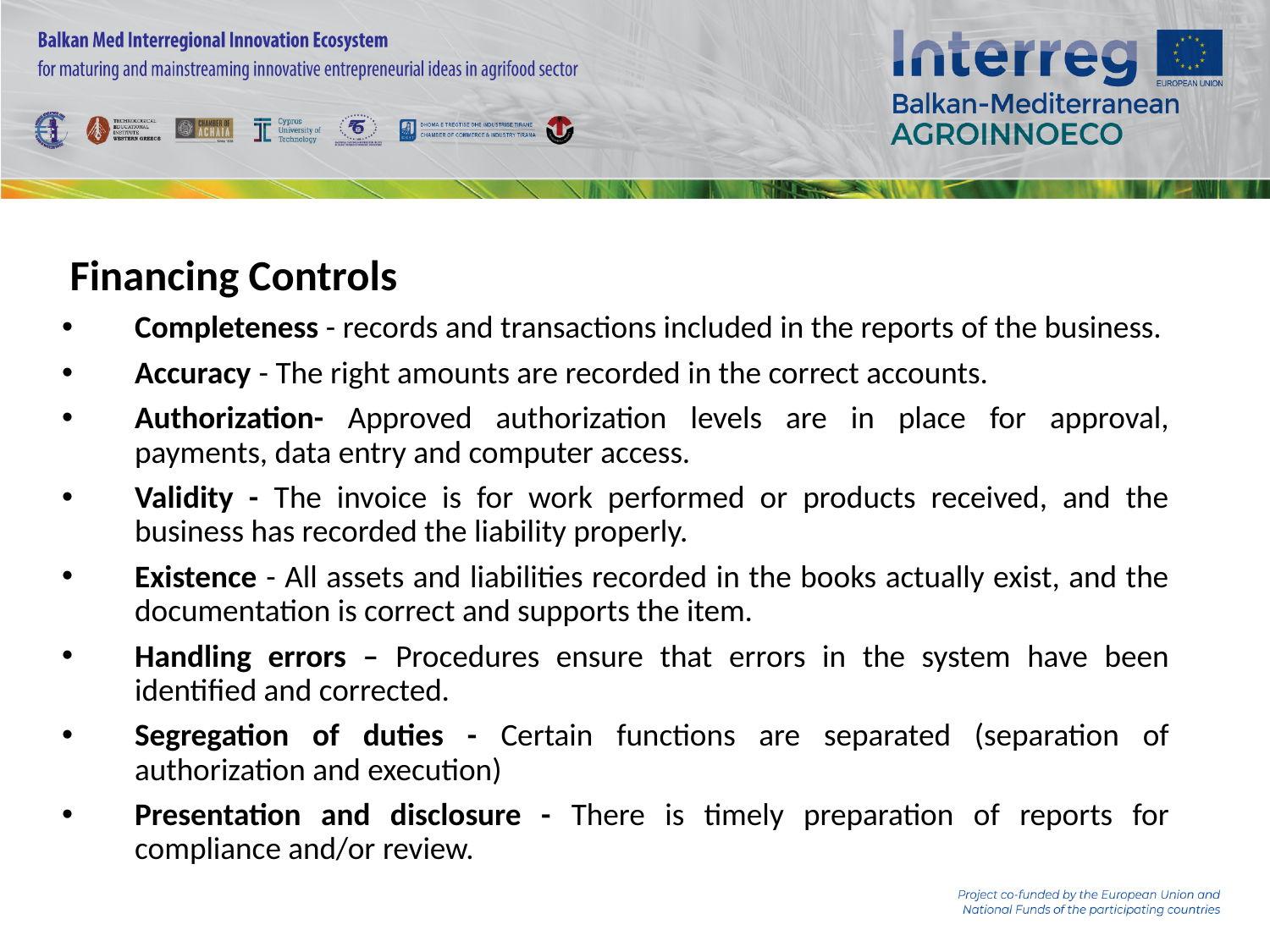

Financing Controls
Completeness - records and transactions included in the reports of the business.
Accuracy - The right amounts are recorded in the correct accounts.
Authorization- Approved authorization levels are in place for approval, payments, data entry and computer access.
Validity - The invoice is for work performed or products received, and the business has recorded the liability properly.
Existence - All assets and liabilities recorded in the books actually exist, and the documentation is correct and supports the item.
Handling errors – Procedures ensure that errors in the system have been identified and corrected.
Segregation of duties - Certain functions are separated (separation of authorization and execution)
Presentation and disclosure - There is timely preparation of reports for compliance and/or review.